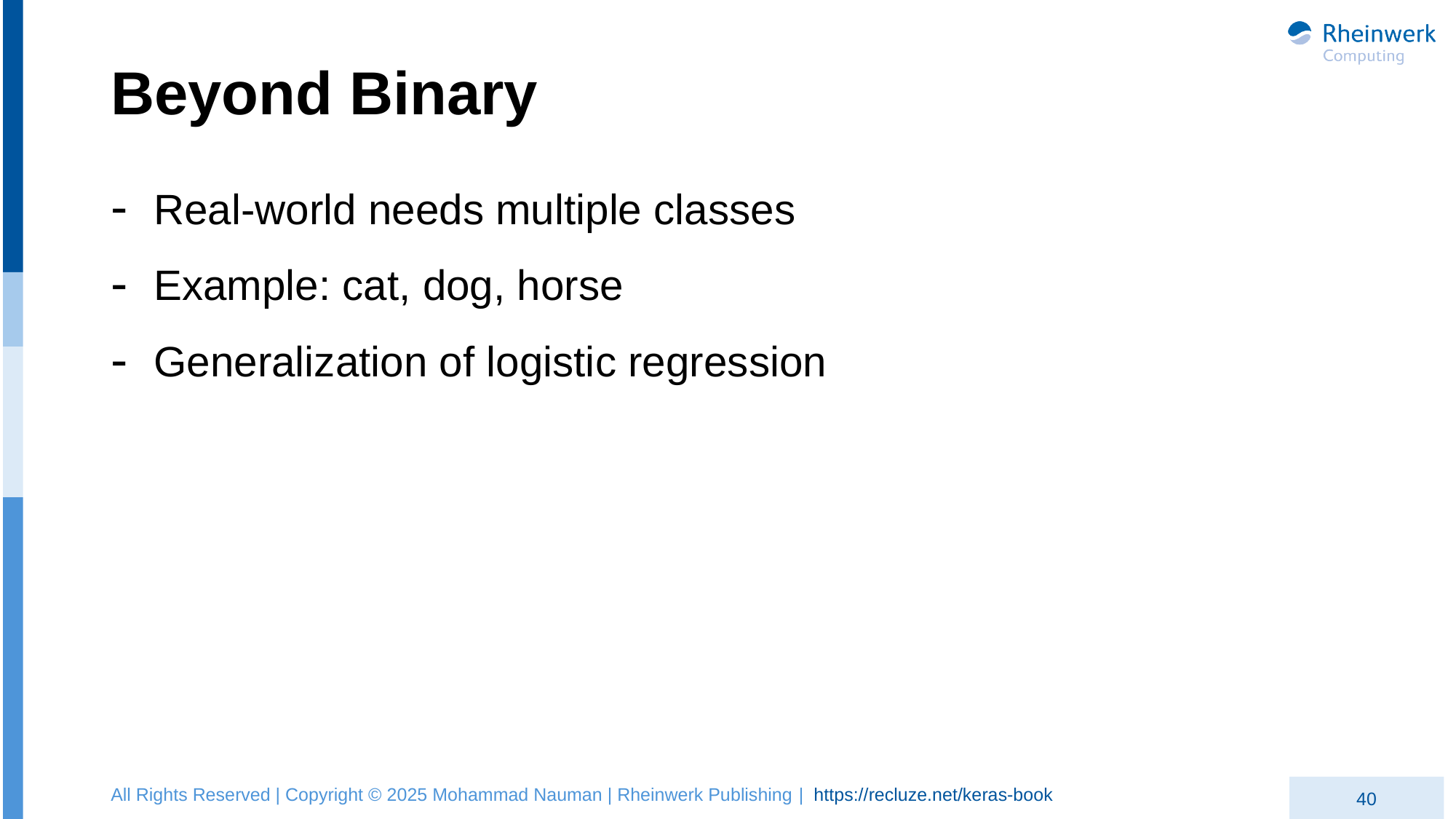

# Beyond Binary
Real-world needs multiple classes
Example: cat, dog, horse
Generalization of logistic regression